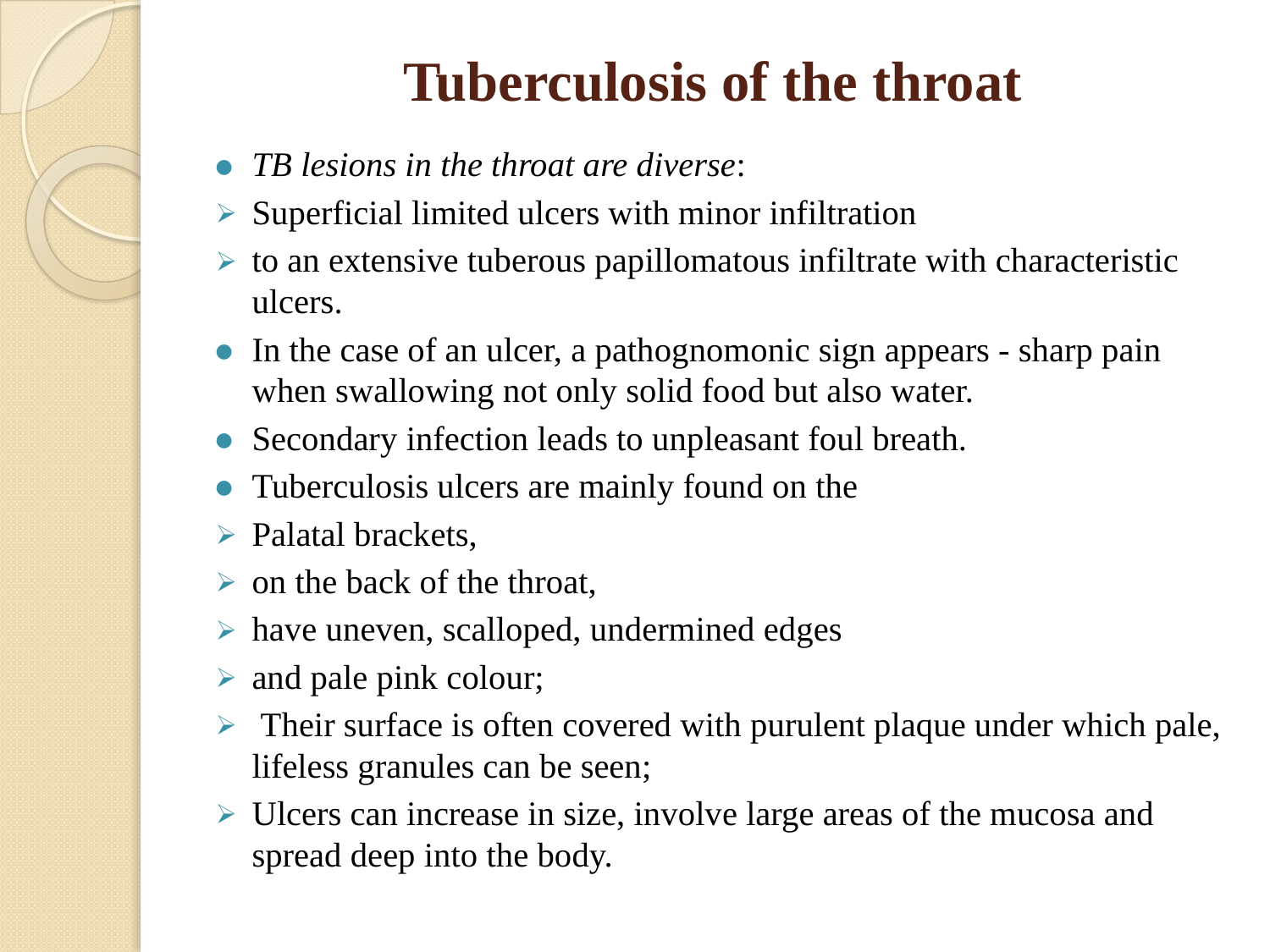

# Tuberculosis of the throat
TB lesions in the throat are diverse:
Superficial limited ulcers with minor infiltration
to an extensive tuberous papillomatous infiltrate with characteristic ulcers.
In the case of an ulcer, a pathognomonic sign appears - sharp pain when swallowing not only solid food but also water.
Secondary infection leads to unpleasant foul breath.
Tuberculosis ulcers are mainly found on the
Palatal brackets,
on the back of the throat,
have uneven, scalloped, undermined edges
and pale pink colour;
 Their surface is often covered with purulent plaque under which pale, lifeless granules can be seen;
Ulcers can increase in size, involve large areas of the mucosa and spread deep into the body.